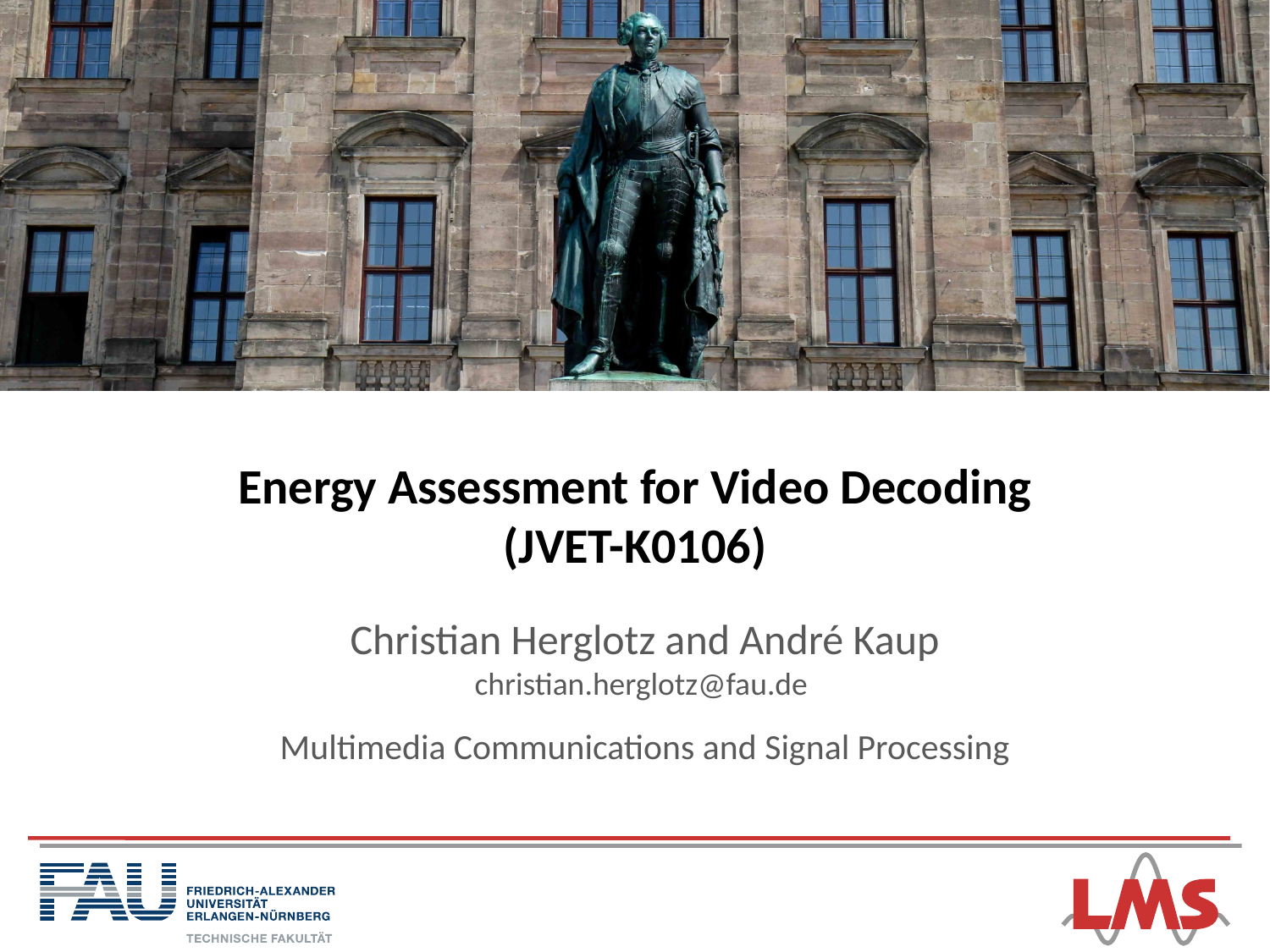

# Energy Assessment for Video Decoding (JVET-K0106)